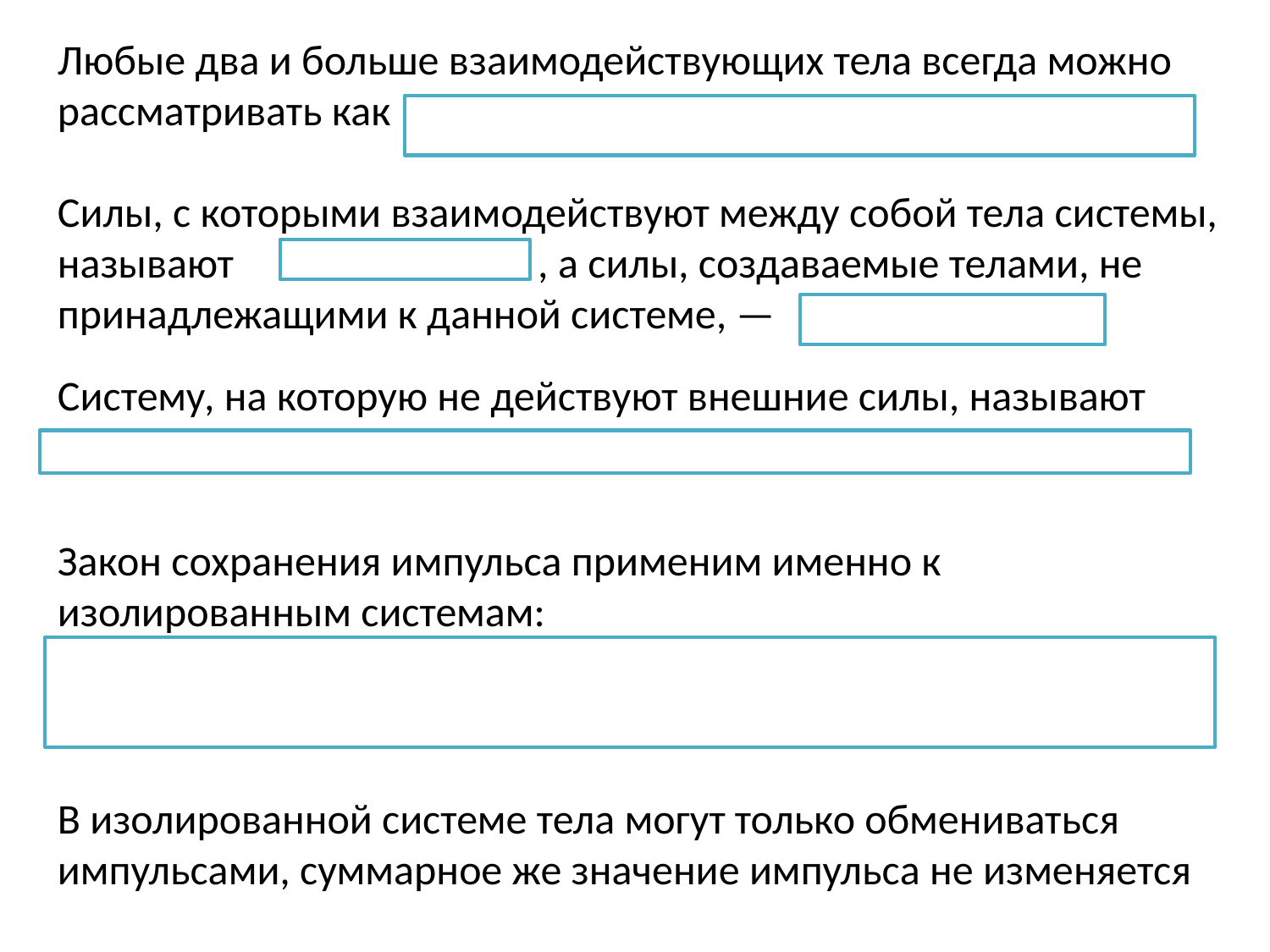

Любые два и больше взаимодействующих тела всегда можно рассматривать как

Силы, с которыми взаимодействуют между собой тела системы, называют                                , а силы, создаваемые телами, не принадлежащими к данной системе, —
Систему, на которую не действуют внешние силы, называют

Закон сохранения импульса применим именно к изолированным системам:

В изолированной системе тела могут только обмениваться импульсами, суммарное же значение импульса не изменяется